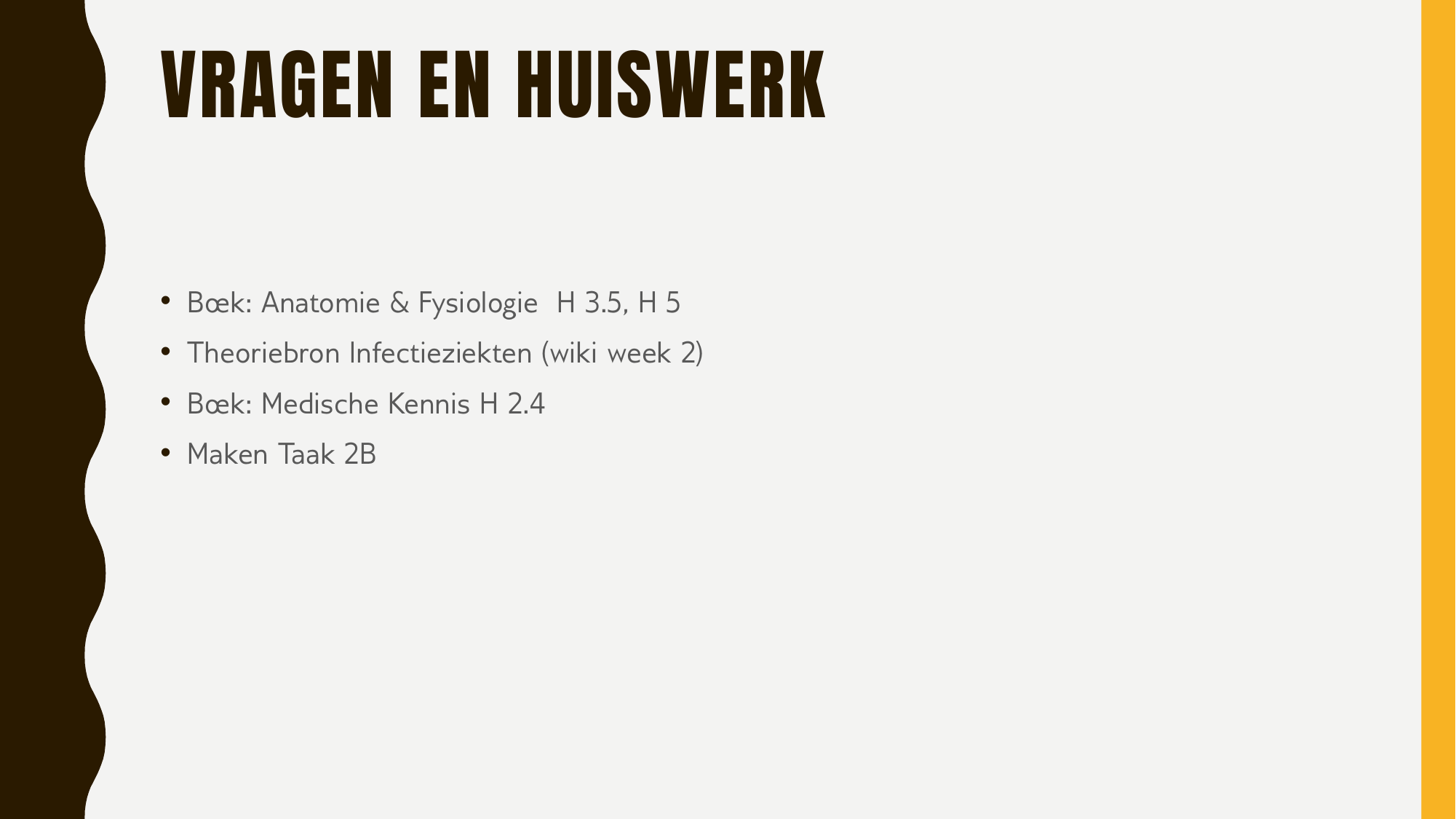

# Vragen en huiswerk
Boek: Anatomie & Fysiologie  H 3.5, H 5
Theoriebron Infectieziekten (wiki week 2)
Boek: Medische Kennis H 2.4
Maken Taak 2B